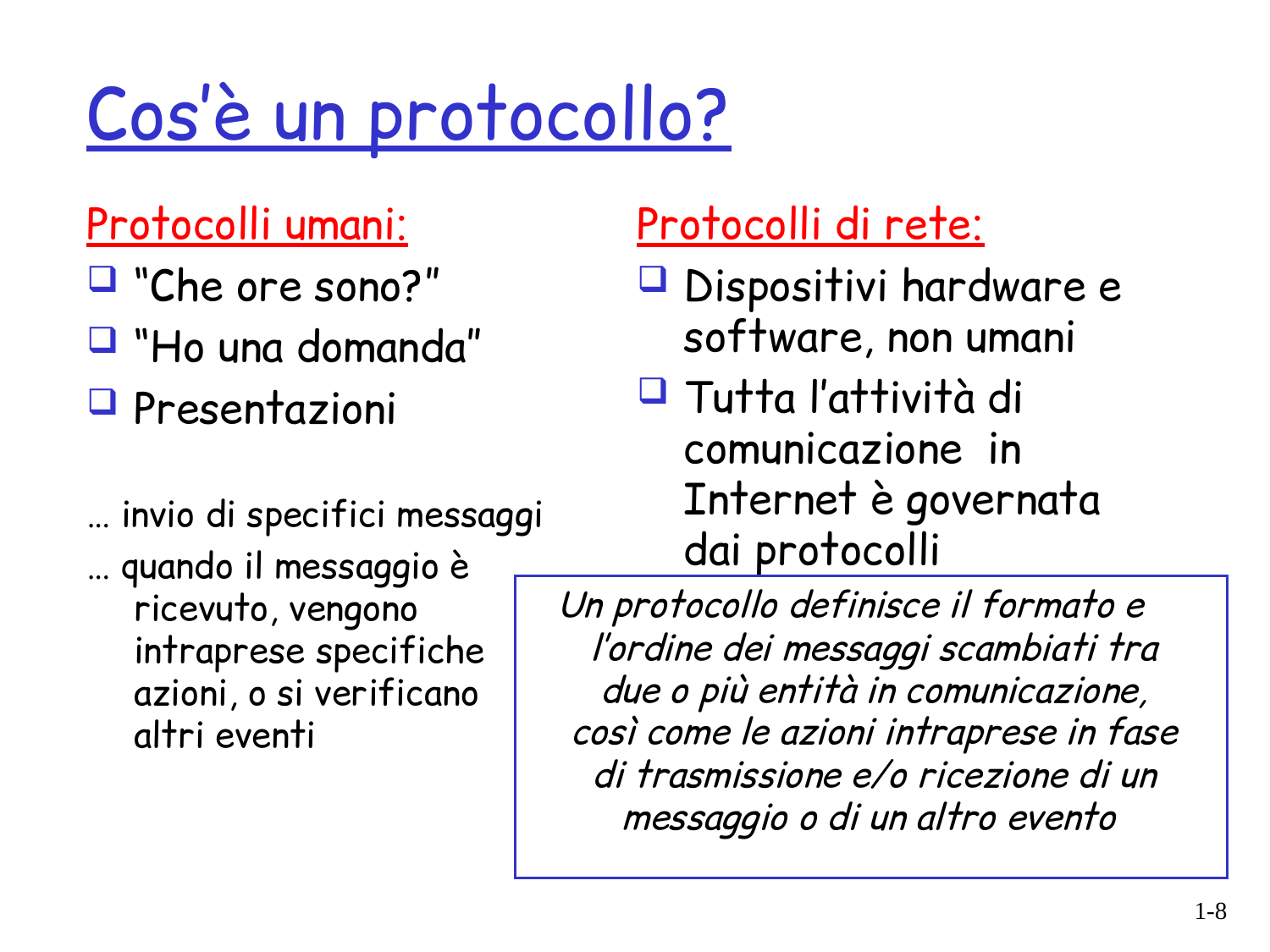

# Cos’è un protocollo?
Protocolli umani:
“Che ore sono?”
“Ho una domanda”
Presentazioni

… invio di specifici messaggi
… quando il messaggio è ricevuto, vengono intraprese specifiche azioni, o si verificano altri eventi
Protocolli di rete:
Dispositivi hardware e software, non umani
Tutta l’attività di comunicazione  in Internet è governata dai protocolli
Un protocollo definisce il formato e l’ordine dei messaggi scambiati tra due o più entità in comunicazione, così come le azioni intraprese in fase di trasmissione e/o ricezione di un messaggio o di un altro evento

1-8